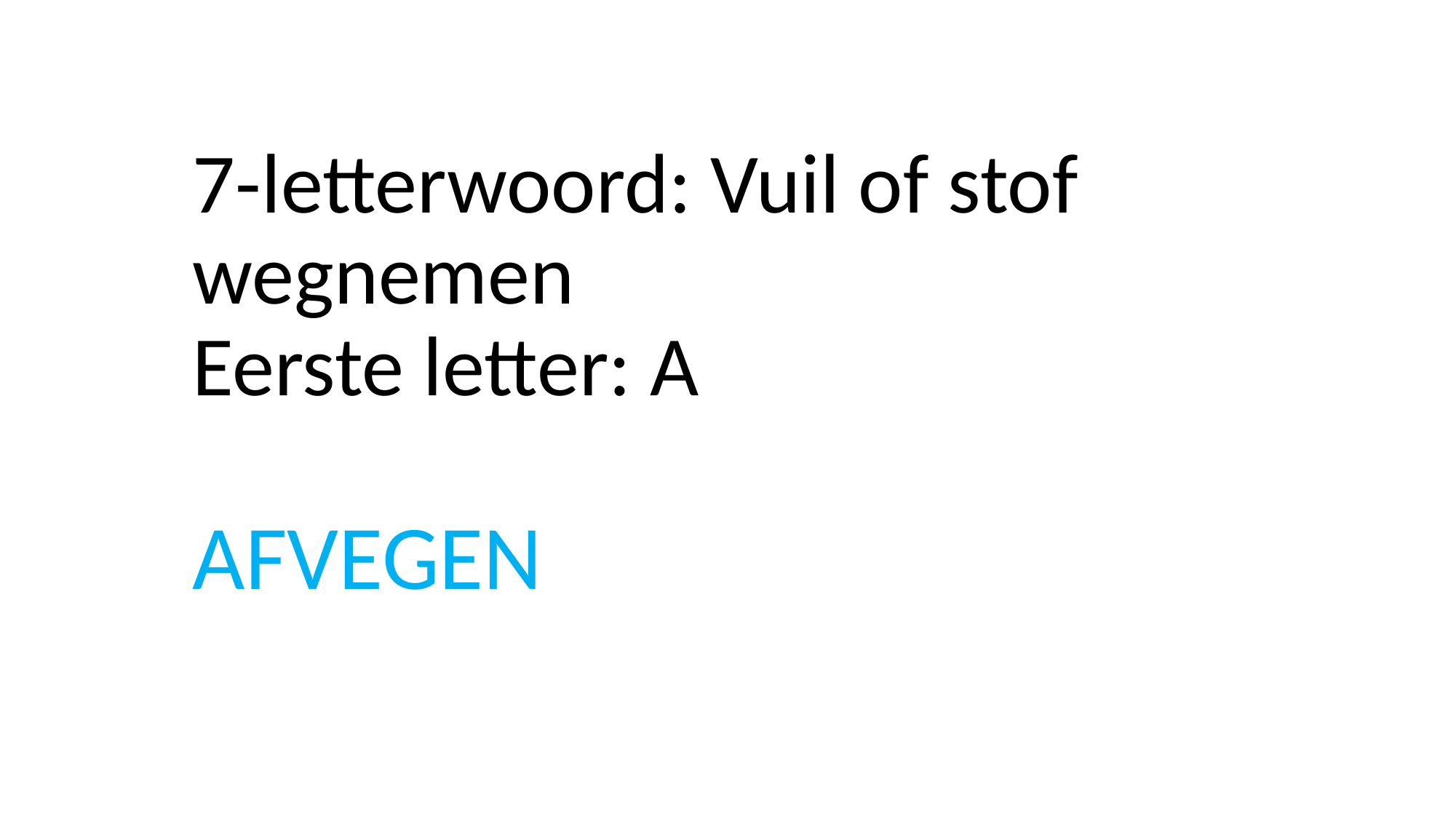

# 7-letterwoord: Vuil of stof wegnemen Eerste letter: A
AFVEGEN